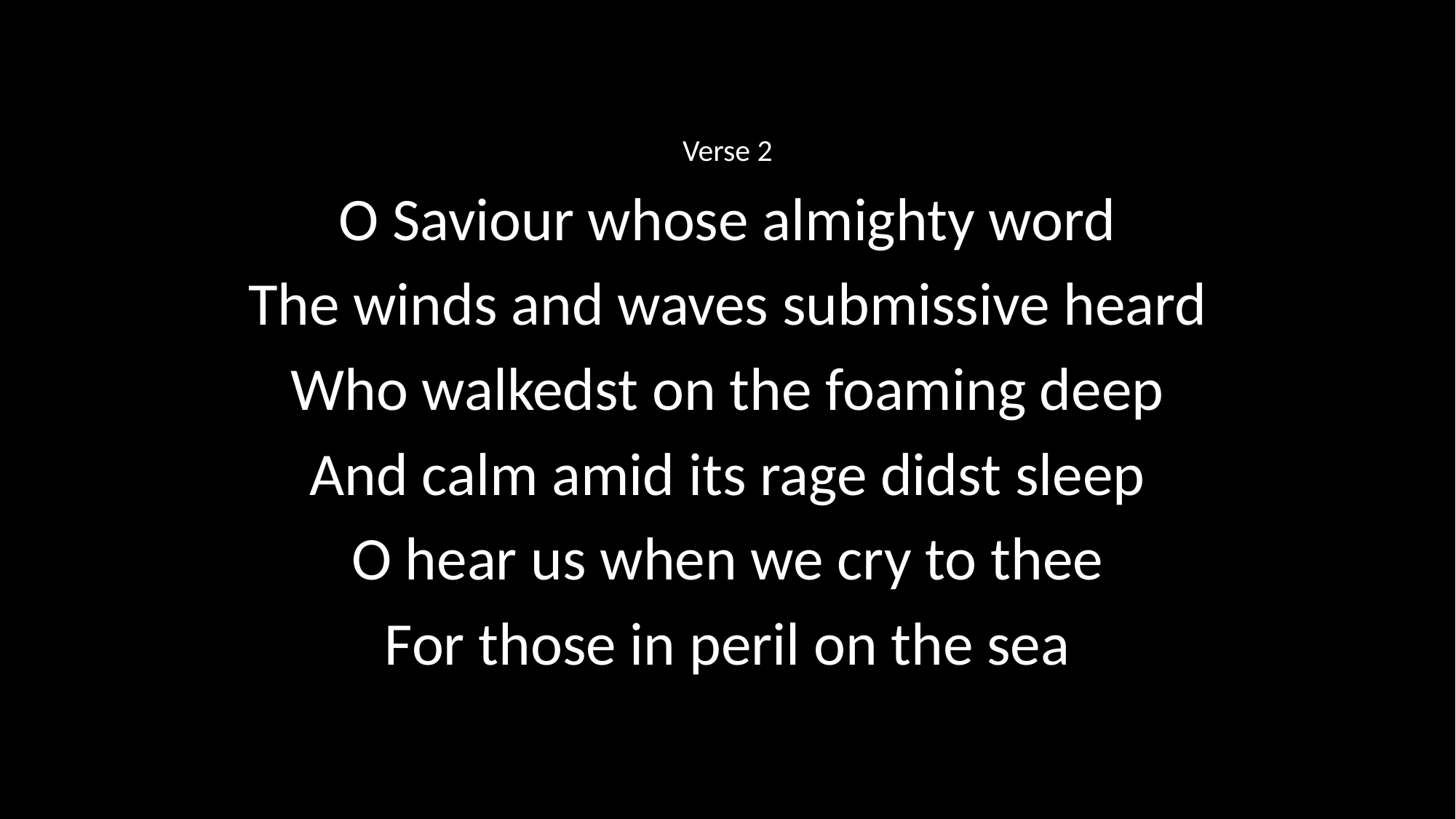

Verse 2
O Saviour whose almighty word
The winds and waves submissive heard
Who walkedst on the foaming deep
And calm amid its rage didst sleep
O hear us when we cry to thee
For those in peril on the sea